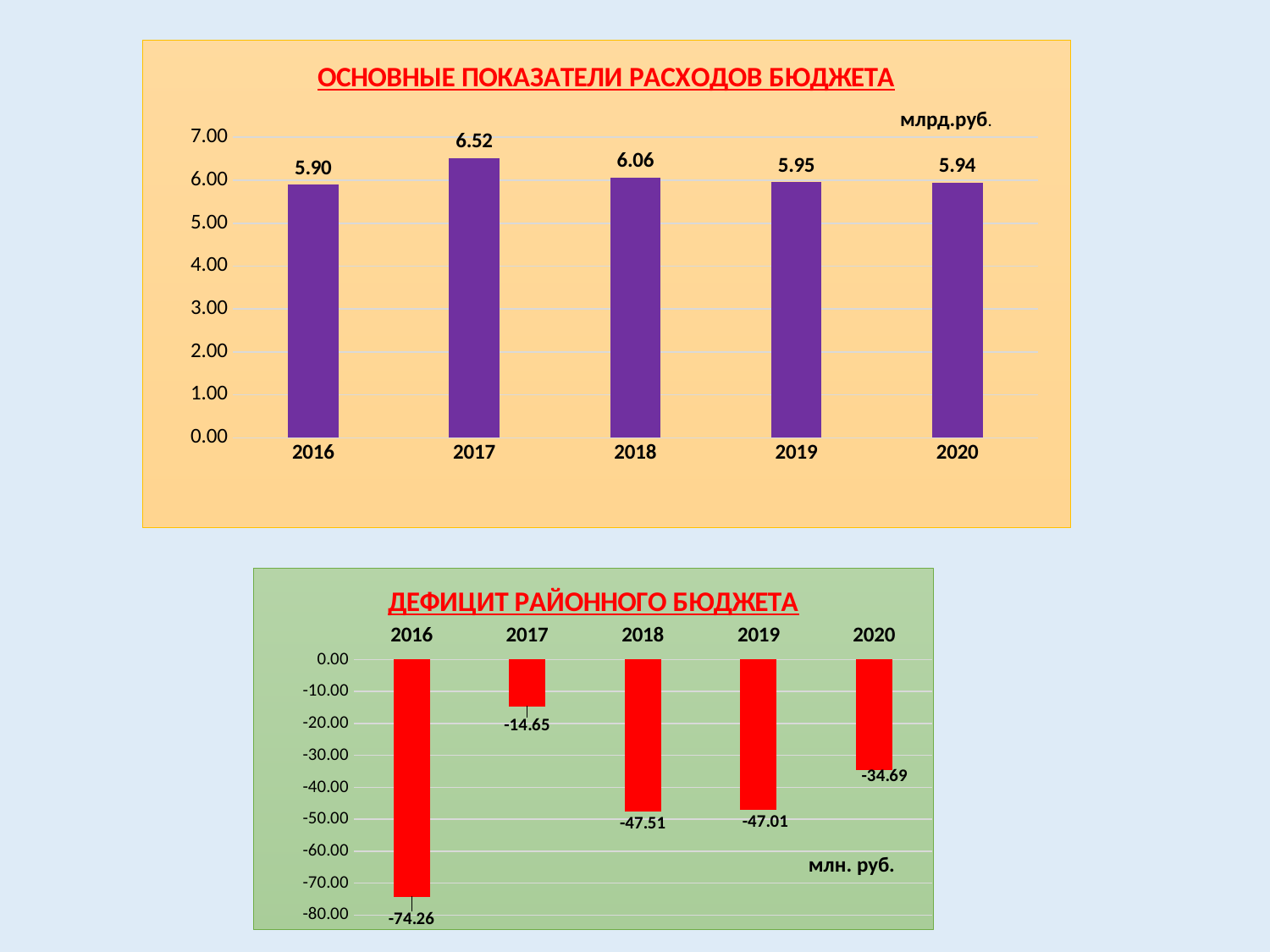

### Chart: ОСНОВНЫЕ ПОКАЗАТЕЛИ РАСХОДОВ БЮДЖЕТА

| Category | Столбец1 |
|---|---|
| 2016 | 5.901 |
| 2017 | 6.52 |
| 2018 | 6.06 |
| 2019 | 5.95 |
| 2020 | 5.94 |
млрд.руб.

### Chart: ДЕФИЦИТ РАЙОННОГО БЮДЖЕТА

| Category | Столбец1 |
|---|---|
| 2016 | -74.261 |
| 2017 | -14.65 |
| 2018 | -47.51 |
| 2019 | -47.01 |
| 2020 | -34.69 |
млн. руб.